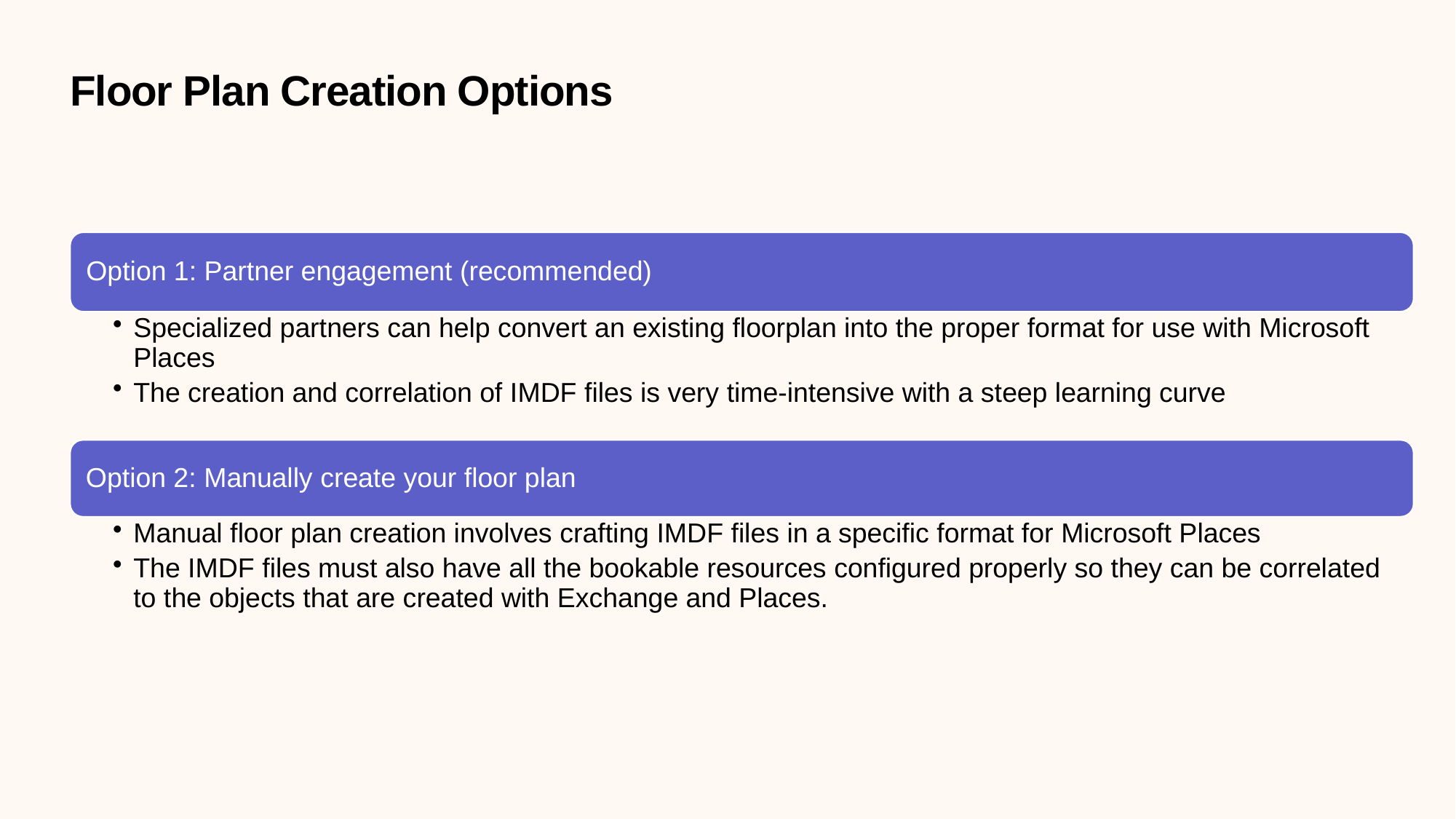

# Floor Plan Creation Options
Option 1: Partner engagement (recommended)
Specialized partners can help convert an existing floorplan into the proper format for use with Microsoft Places
The creation and correlation of IMDF files is very time-intensive with a steep learning curve
Option 2: Manually create your floor plan
Manual floor plan creation involves crafting IMDF files in a specific format for Microsoft Places
The IMDF files must also have all the bookable resources configured properly so they can be correlated to the objects that are created with Exchange and Places.